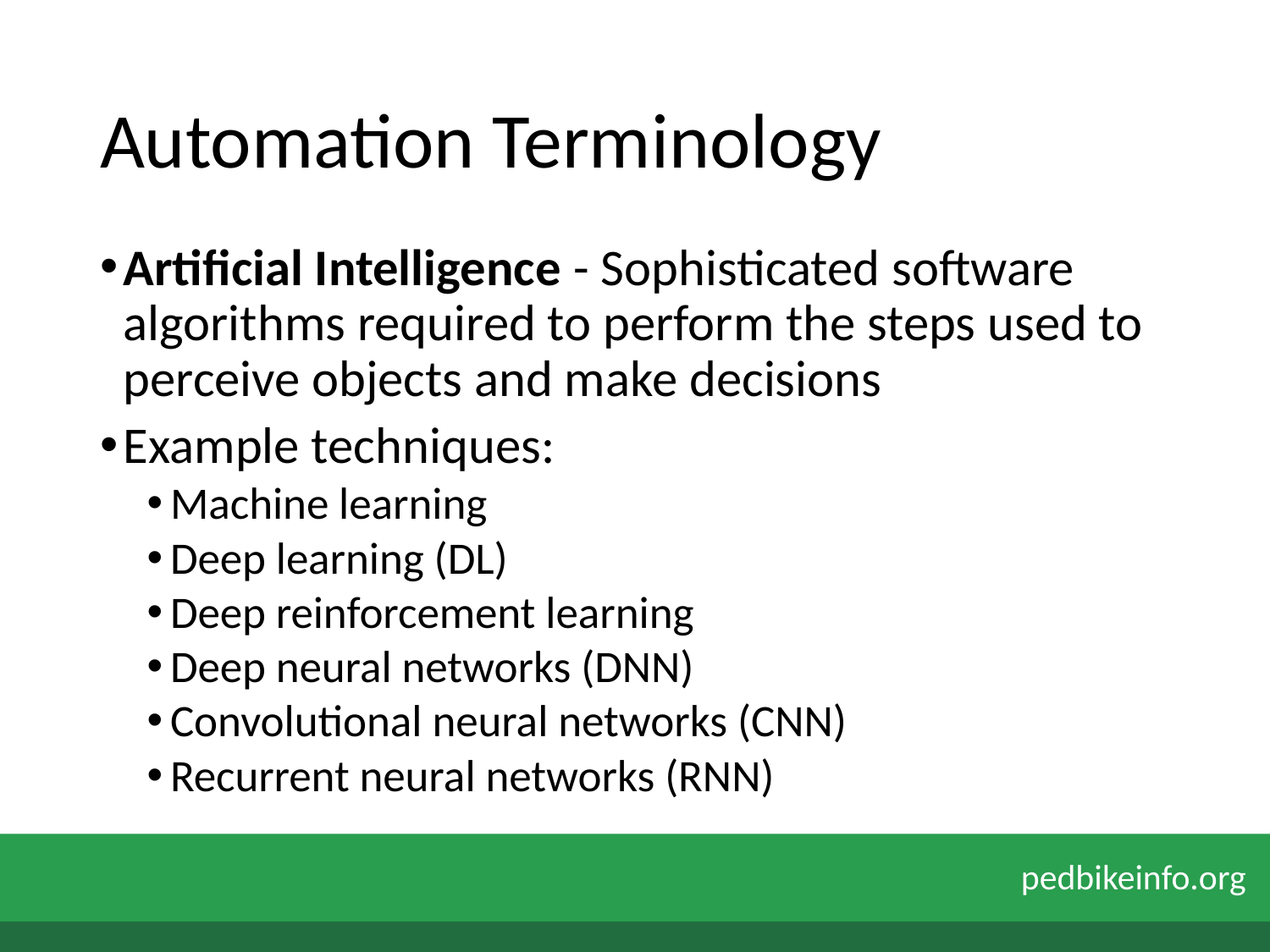

# Automation Terminology
Artificial Intelligence - Sophisticated software algorithms required to perform the steps used to perceive objects and make decisions
Example techniques:
Machine learning
Deep learning (DL)
Deep reinforcement learning
Deep neural networks (DNN)
Convolutional neural networks (CNN)
Recurrent neural networks (RNN)